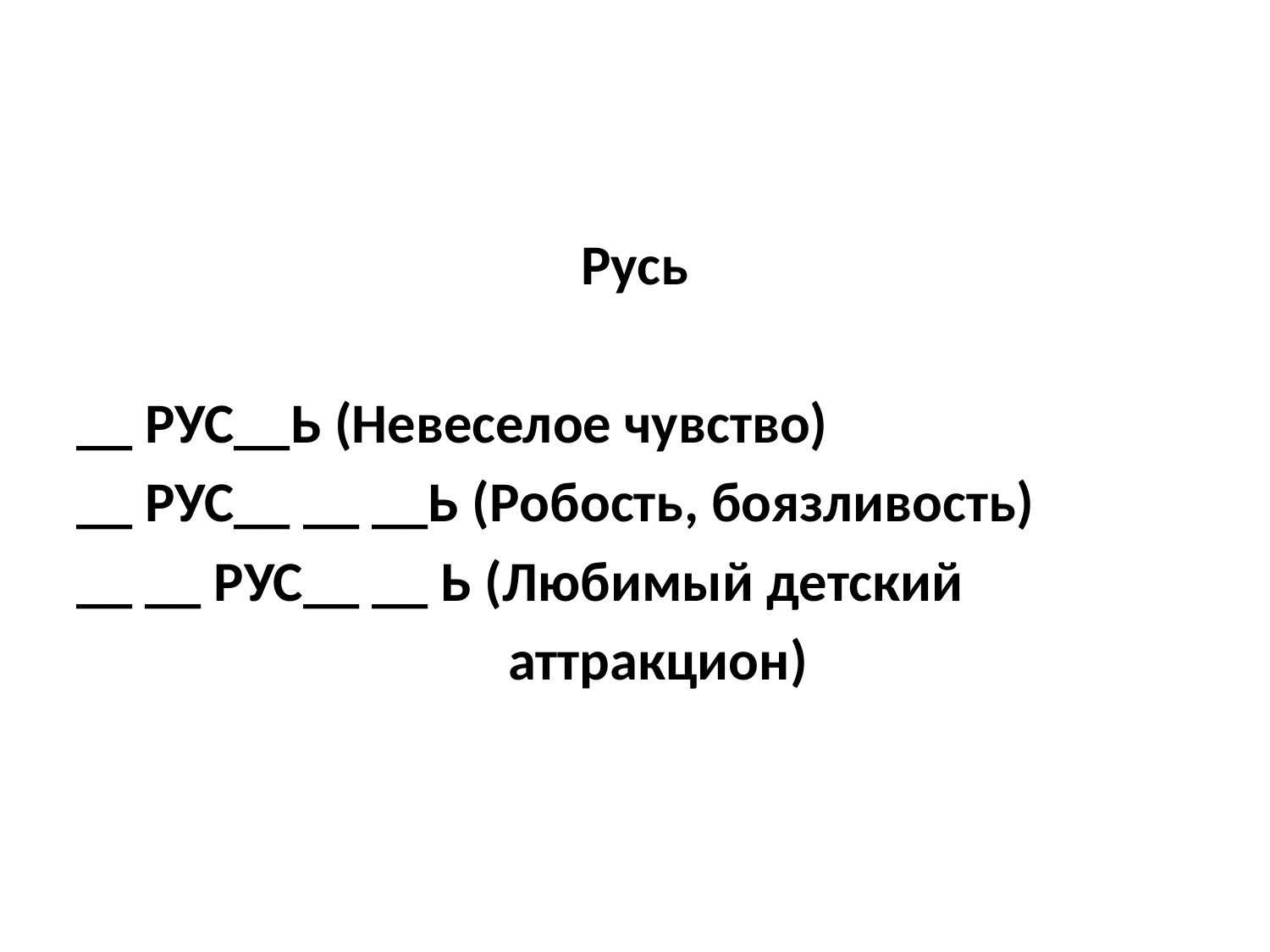

Русь

__ РУС__Ь (Невеселое чувство)
__ РУС__ __ __Ь (Робость, боязливость)
__ __ РУС__ __ Ь (Любимый детский
                                  аттракцион)